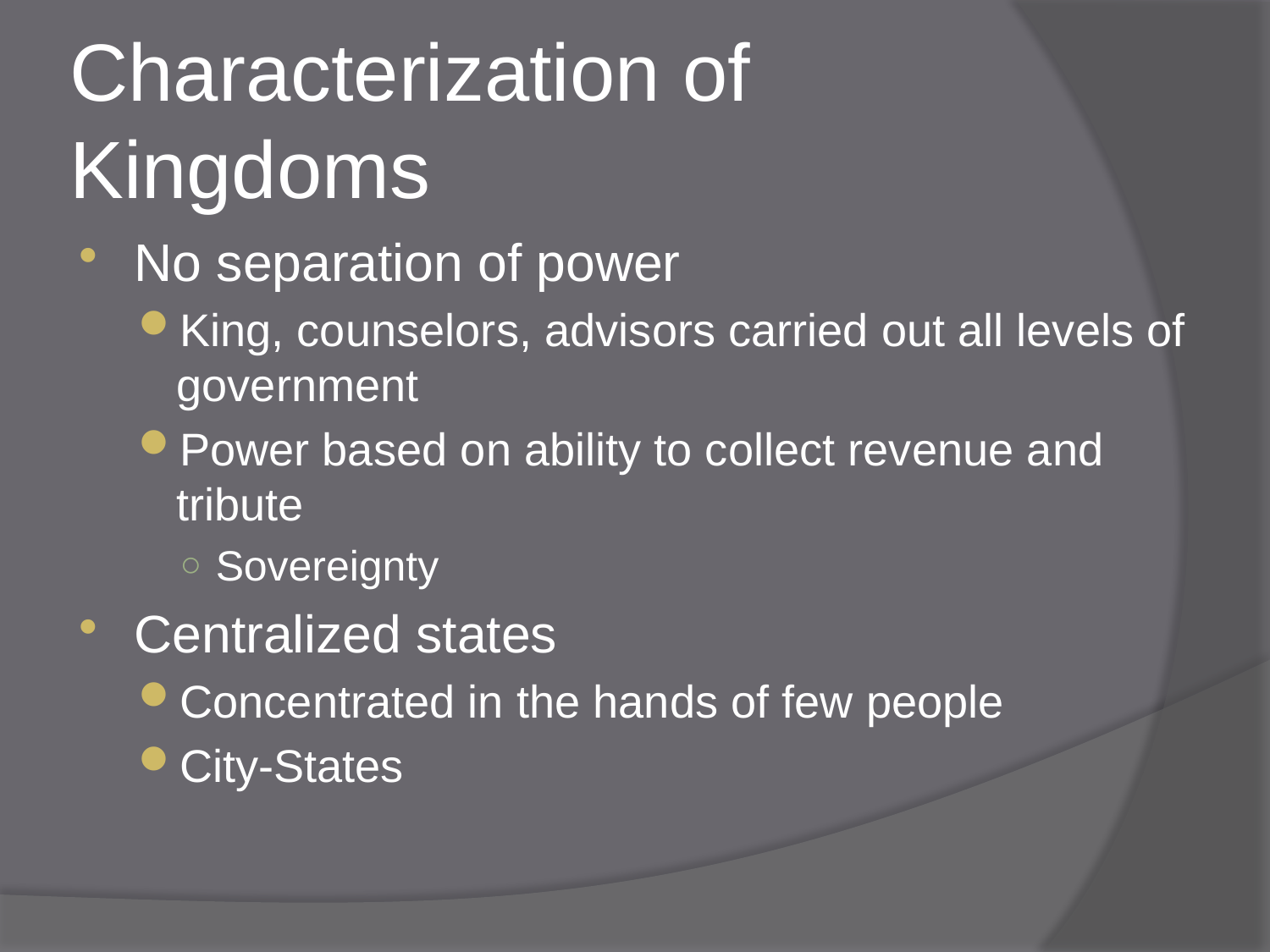

# Characterization of Kingdoms
No separation of power
King, counselors, advisors carried out all levels of government
Power based on ability to collect revenue and tribute
Sovereignty
Centralized states
Concentrated in the hands of few people
City-States